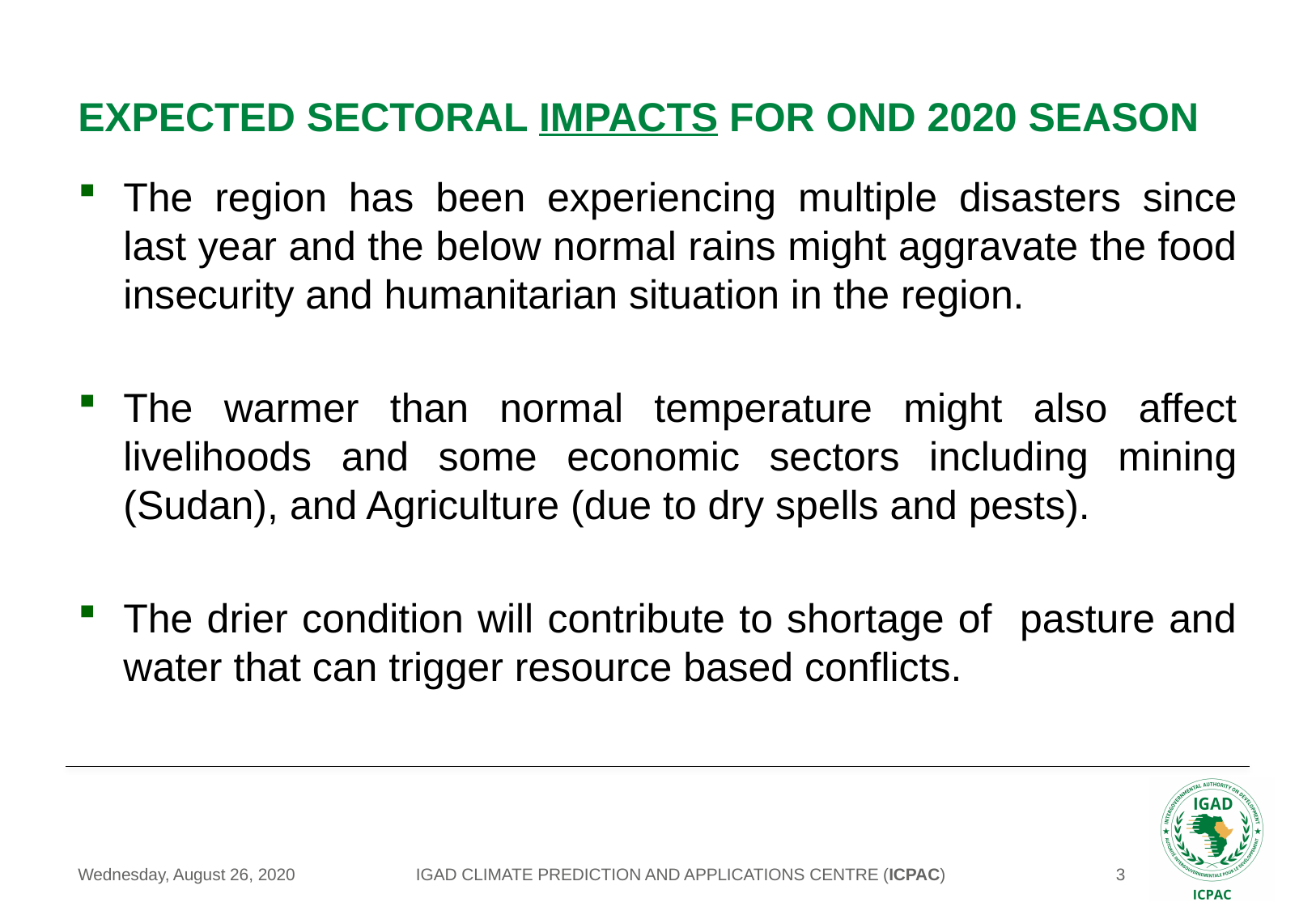

# Expected sectoral IMPACTS FOR OND 2020 season
The region has been experiencing multiple disasters since last year and the below normal rains might aggravate the food insecurity and humanitarian situation in the region.

The warmer than normal temperature might also affect livelihoods and some economic sectors including mining (Sudan), and Agriculture (due to dry spells and pests).

The drier condition will contribute to shortage of  pasture and water that can trigger resource based conflicts.
IGAD CLIMATE PREDICTION AND APPLICATIONS CENTRE (ICPAC)
Wednesday, August 26, 2020
3